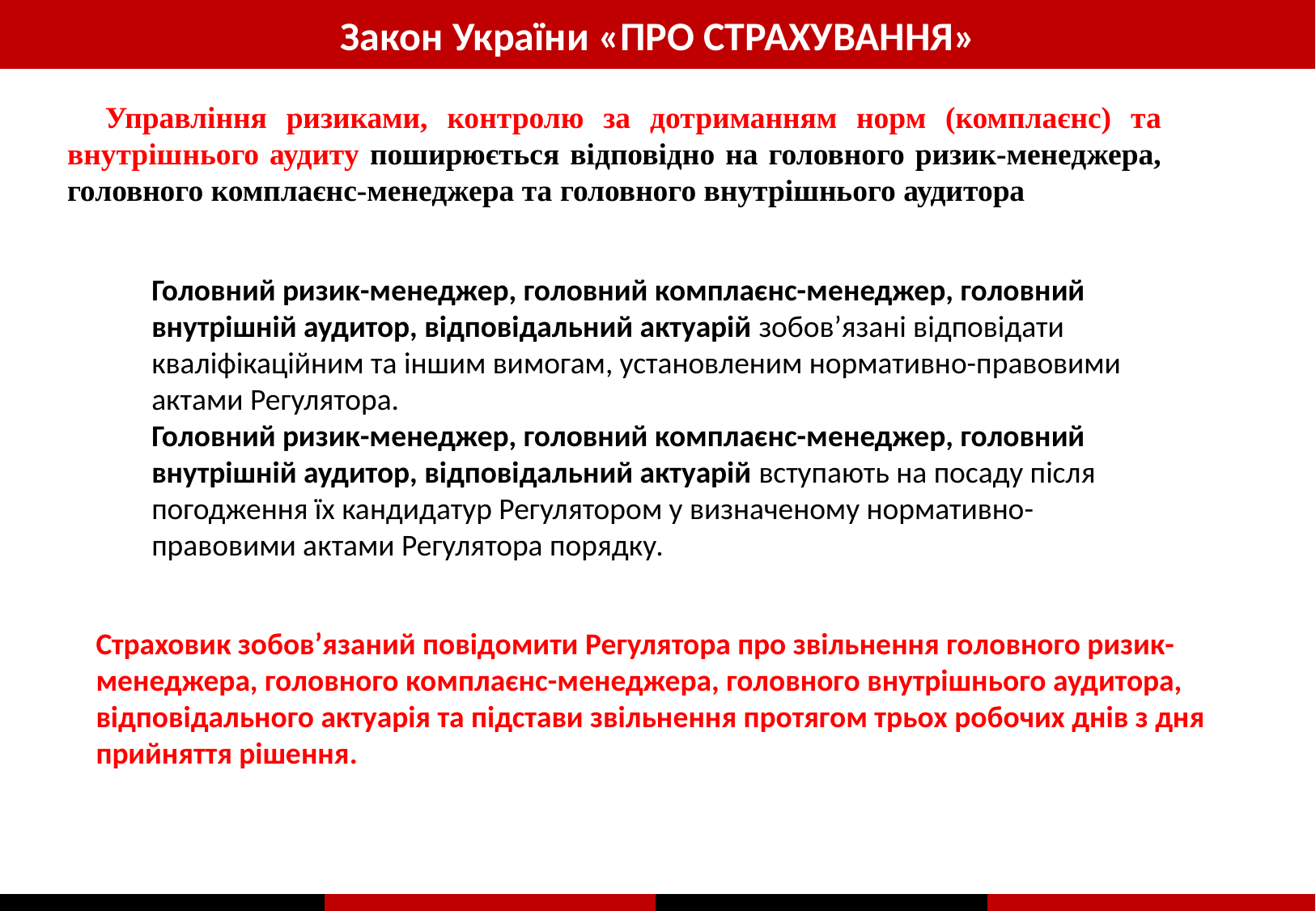

Закон України «ПРО СТРАХУВАННЯ»
Управління ризиками, контролю за дотриманням норм (комплаєнс) та внутрішнього аудиту поширюється відповідно на головного ризик-менеджера, головного комплаєнс-менеджера та головного внутрішнього аудитора
Головний ризик-менеджер, головний комплаєнс-менеджер, головний внутрішній аудитор, відповідальний актуарій зобов’язані відповідати кваліфікаційним та іншим вимогам, установленим нормативно-правовими актами Регулятора.
Головний ризик-менеджер, головний комплаєнс-менеджер, головний внутрішній аудитор, відповідальний актуарій вступають на посаду після погодження їх кандидатур Регулятором у визначеному нормативно-правовими актами Регулятора порядку.
Страховик зобов’язаний повідомити Регулятора про звільнення головного ризик-менеджера, головного комплаєнс-менеджера, головного внутрішнього аудитора, відповідального актуарія та підстави звільнення протягом трьох робочих днів з дня прийняття рішення.